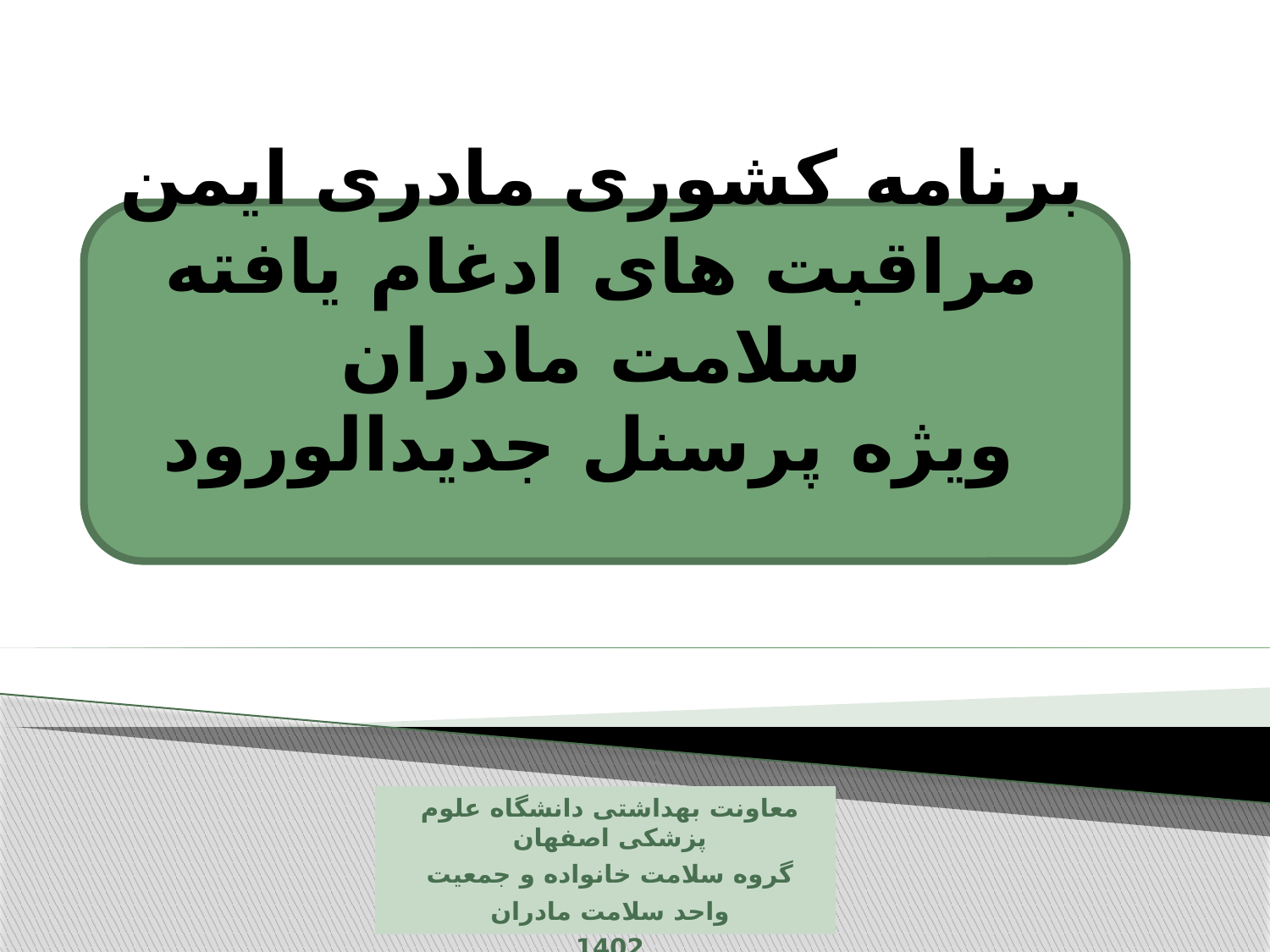

# برنامه کشوری مادری ایمن مراقبت های ادغام یافته سلامت مادران ویژه پرسنل جدیدالورود

معاونت بهداشتی دانشگاه علوم پزشکی اصفهان
گروه سلامت خانواده و جمعیت
واحد سلامت مادران
1402